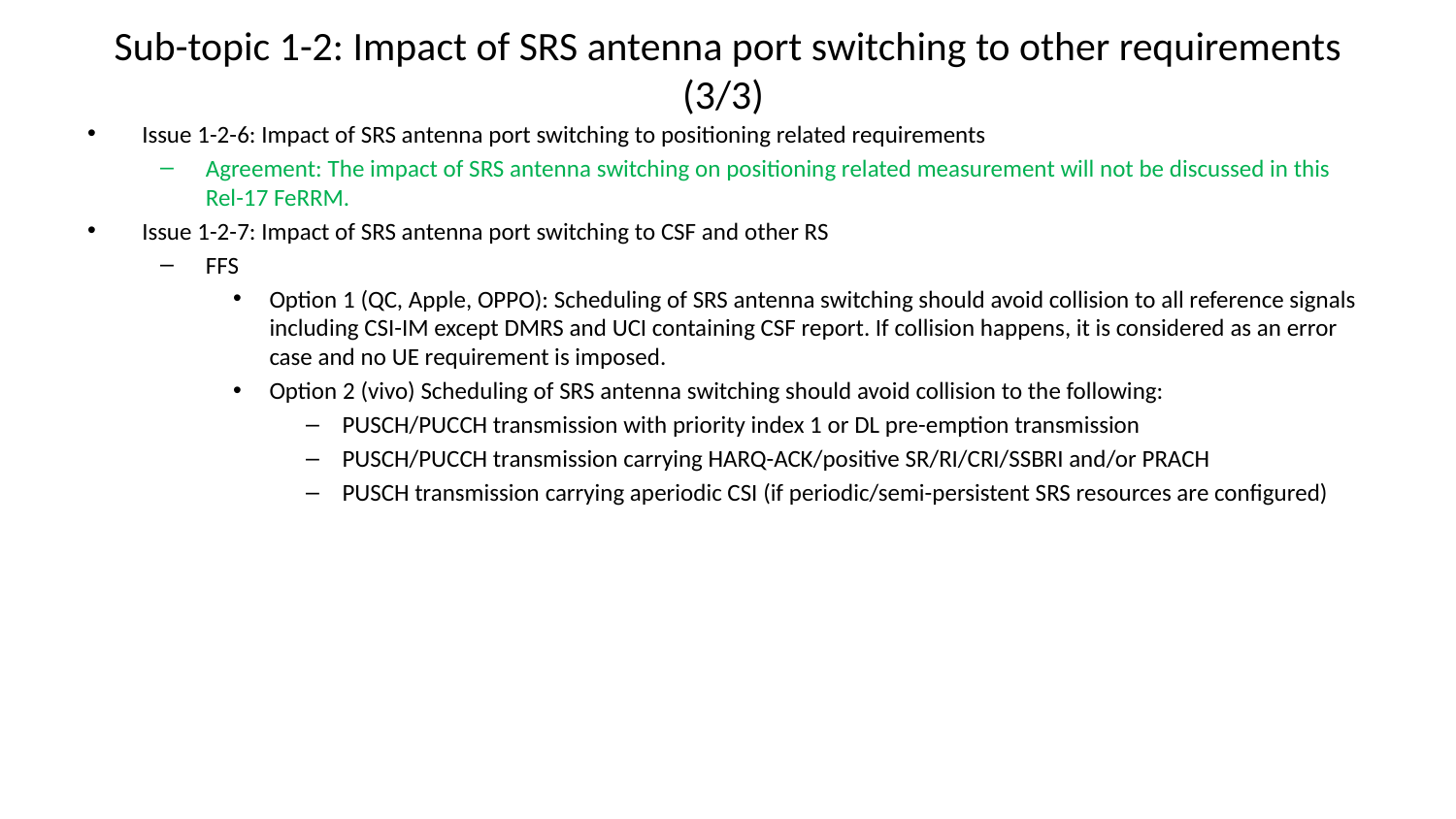

# Sub-topic 1-2: Impact of SRS antenna port switching to other requirements (3/3)
Issue 1-2-6: Impact of SRS antenna port switching to positioning related requirements
Agreement: The impact of SRS antenna switching on positioning related measurement will not be discussed in this Rel-17 FeRRM.
Issue 1-2-7: Impact of SRS antenna port switching to CSF and other RS
FFS
Option 1 (QC, Apple, OPPO): Scheduling of SRS antenna switching should avoid collision to all reference signals including CSI-IM except DMRS and UCI containing CSF report. If collision happens, it is considered as an error case and no UE requirement is imposed.
Option 2 (vivo) Scheduling of SRS antenna switching should avoid collision to the following:
PUSCH/PUCCH transmission with priority index 1 or DL pre-emption transmission
PUSCH/PUCCH transmission carrying HARQ-ACK/positive SR/RI/CRI/SSBRI and/or PRACH
PUSCH transmission carrying aperiodic CSI (if periodic/semi-persistent SRS resources are configured)